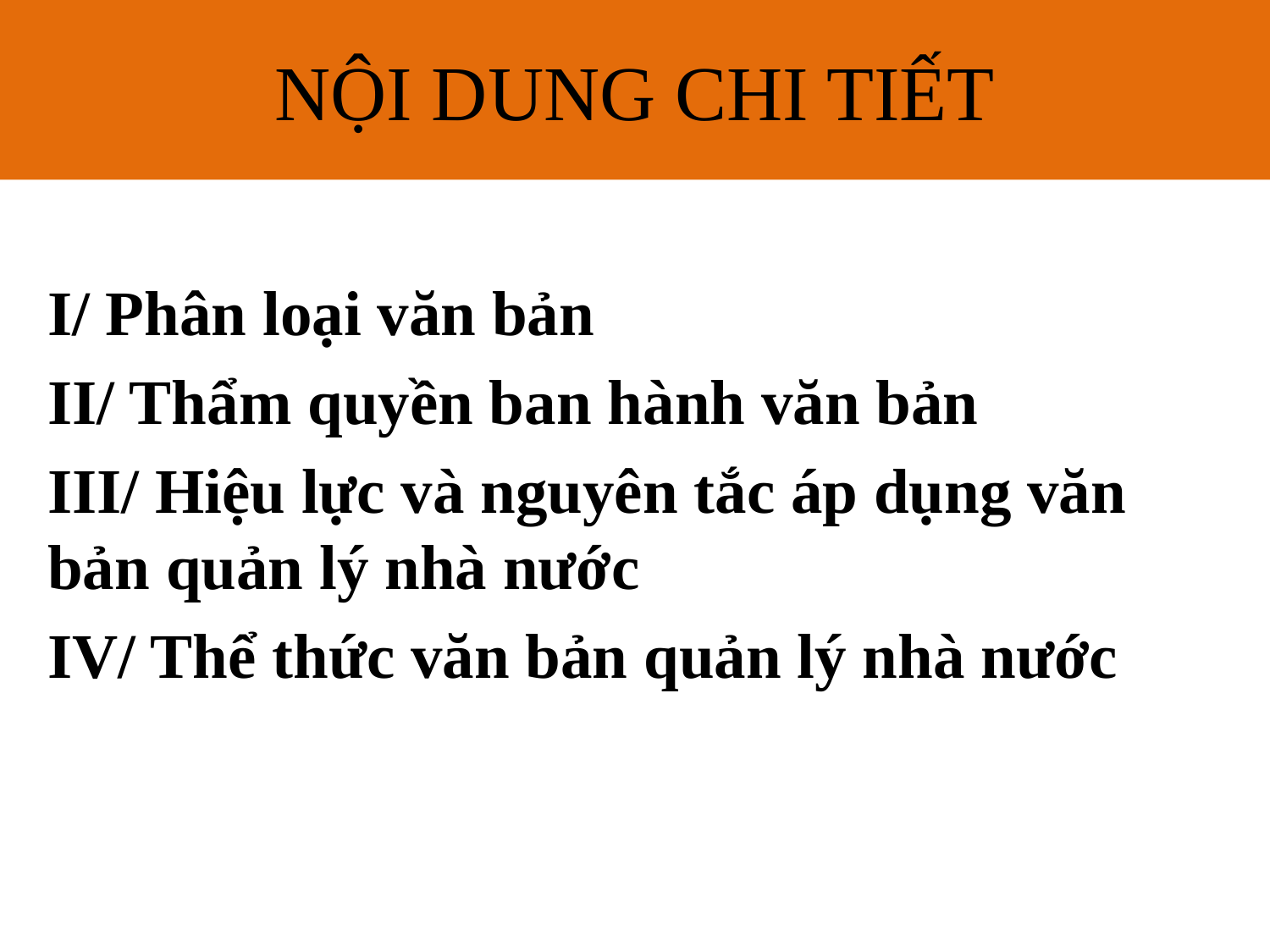

NỘI DUNG CHI TIẾT
# NỘI DUNG CHI TIẾT
I/ Phân loại văn bản
II/ Thẩm quyền ban hành văn bản
III/ Hiệu lực và nguyên tắc áp dụng văn bản quản lý nhà nước
IV/ Thể thức văn bản quản lý nhà nước